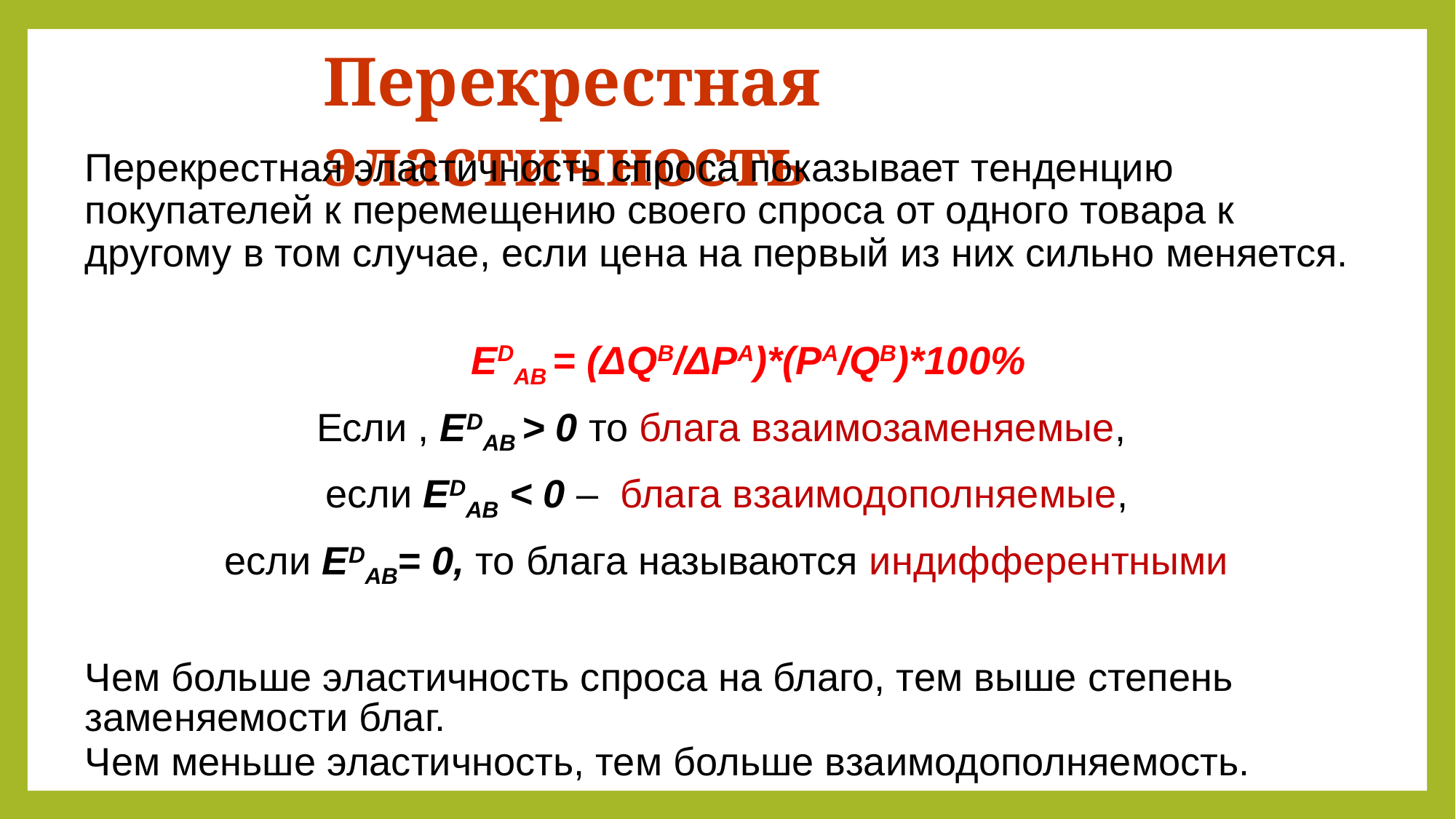

Перекрестная эластичность
Перекрестная эластичность спроса показывает тенденцию покупателей к перемещению своего спроса от одного товара к другому в том случае, если цена на первый из них сильно меняется.

    EDAB = (ΔQB/ΔPA)*(PA/QB)*100%
Если , EDAB > 0 то блага взаимозаменяемые,
если EDAB < 0 –  блага взаимодополняемые,
если EDAB= 0, то блага называются индифферентными

Чем больше эластичность спроса на благо, тем выше степень заменяемости благ.
Чем меньше эластичность, тем больше взаимодополняемость.